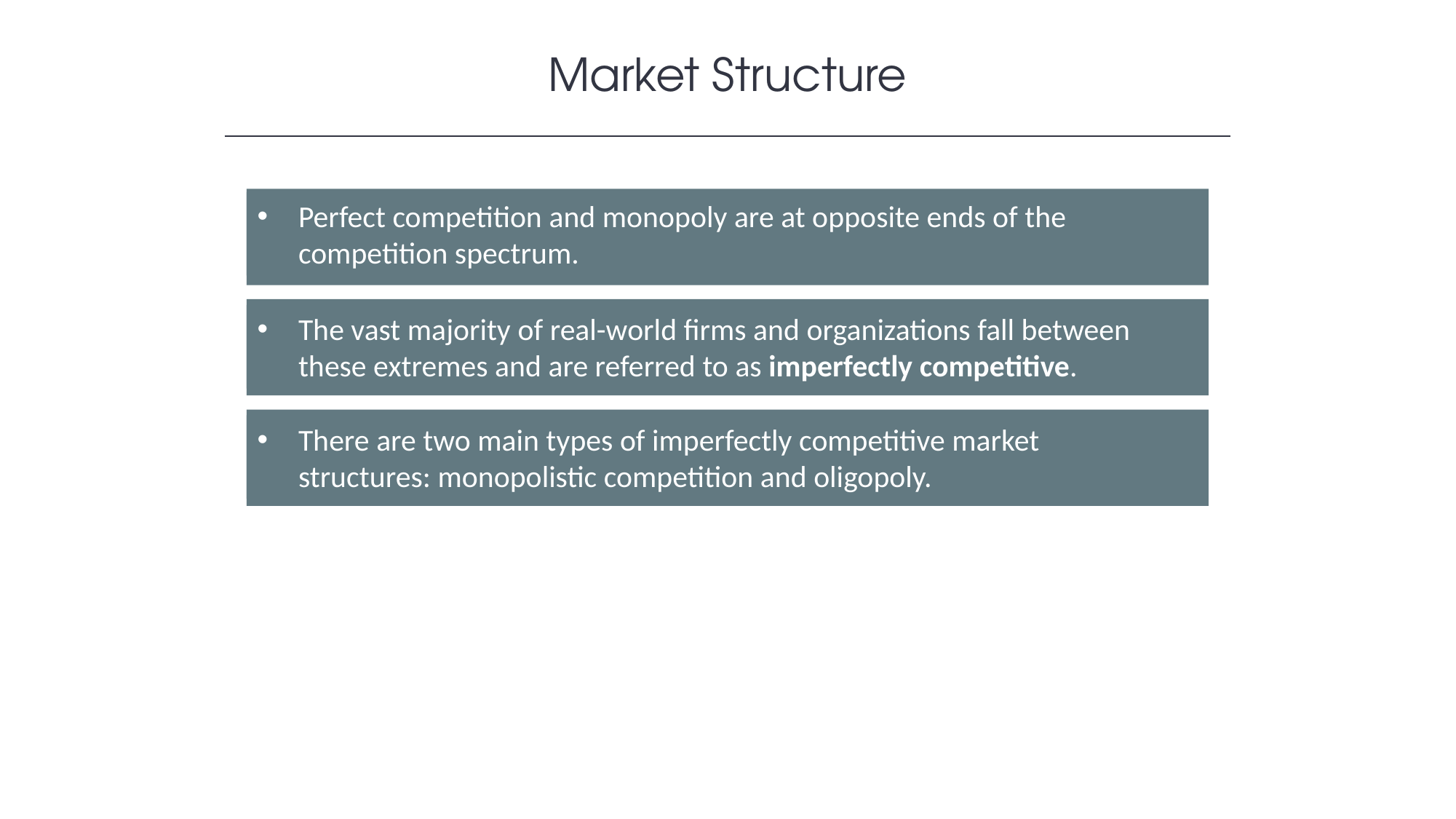

Market Structure

Perfect competition and monopoly are at opposite ends of the competition spectrum.

The vast majority of real-world firms and organizations fall between these extremes and are referred to as imperfectly competitive.

There are two main types of imperfectly competitive market structures: monopolistic competition and oligopoly.